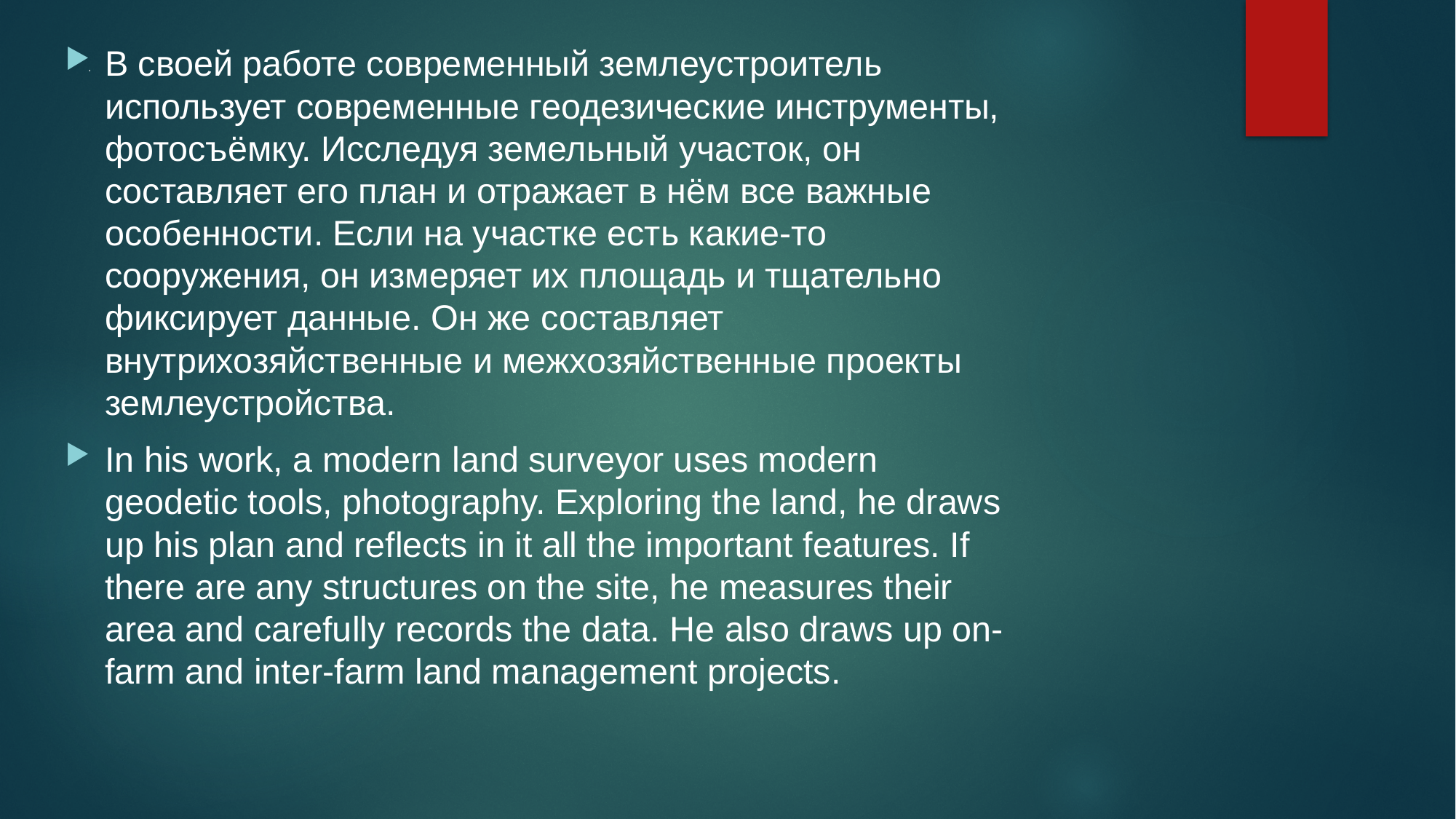

В своей работе современный землеустроитель использует современные геодезические инструменты, фотосъёмку. Исследуя земельный участок, он составляет его план и отражает в нём все важные особенности. Если на участке есть какие-то сооружения, он измеряет их площадь и тщательно фиксирует данные. Он же составляет внутрихозяйственные и межхозяйственные проекты землеустройства.
In his work, a modern land surveyor uses modern geodetic tools, photography. Exploring the land, he draws up his plan and reflects in it all the important features. If there are any structures on the site, he measures their area and carefully records the data. He also draws up on-farm and inter-farm land management projects.
# .